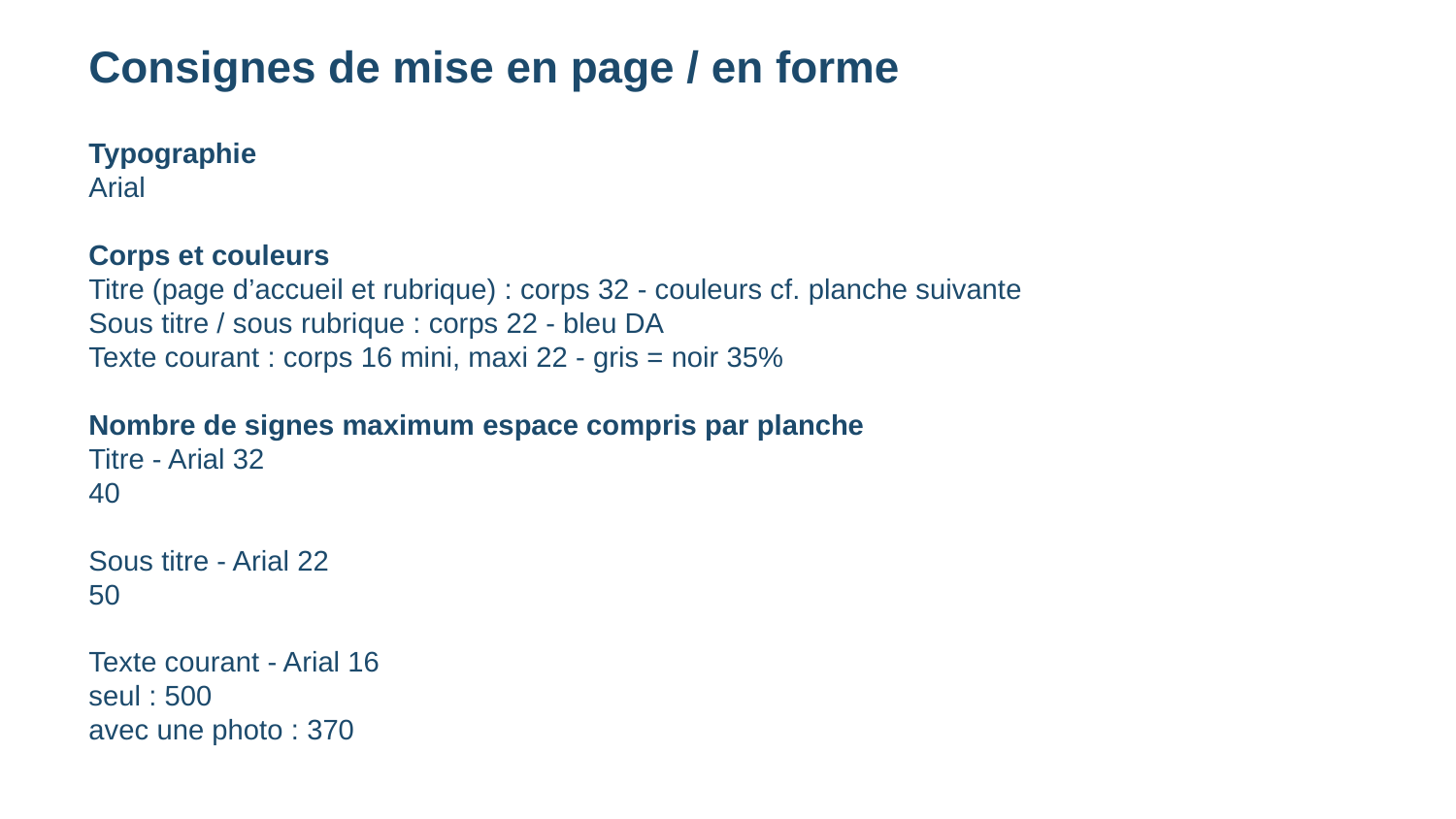

Consignes de mise en page / en forme

Typographie
Arial

Corps et couleurs
Titre (page d’accueil et rubrique) : corps 32 - couleurs cf. planche suivante
Sous titre / sous rubrique : corps 22 - bleu DA
Texte courant : corps 16 mini, maxi 22 - gris = noir 35%

Nombre de signes maximum espace compris par planche
Titre - Arial 32
40

Sous titre - Arial 22
50

Texte courant - Arial 16
seul : 500
avec une photo : 370